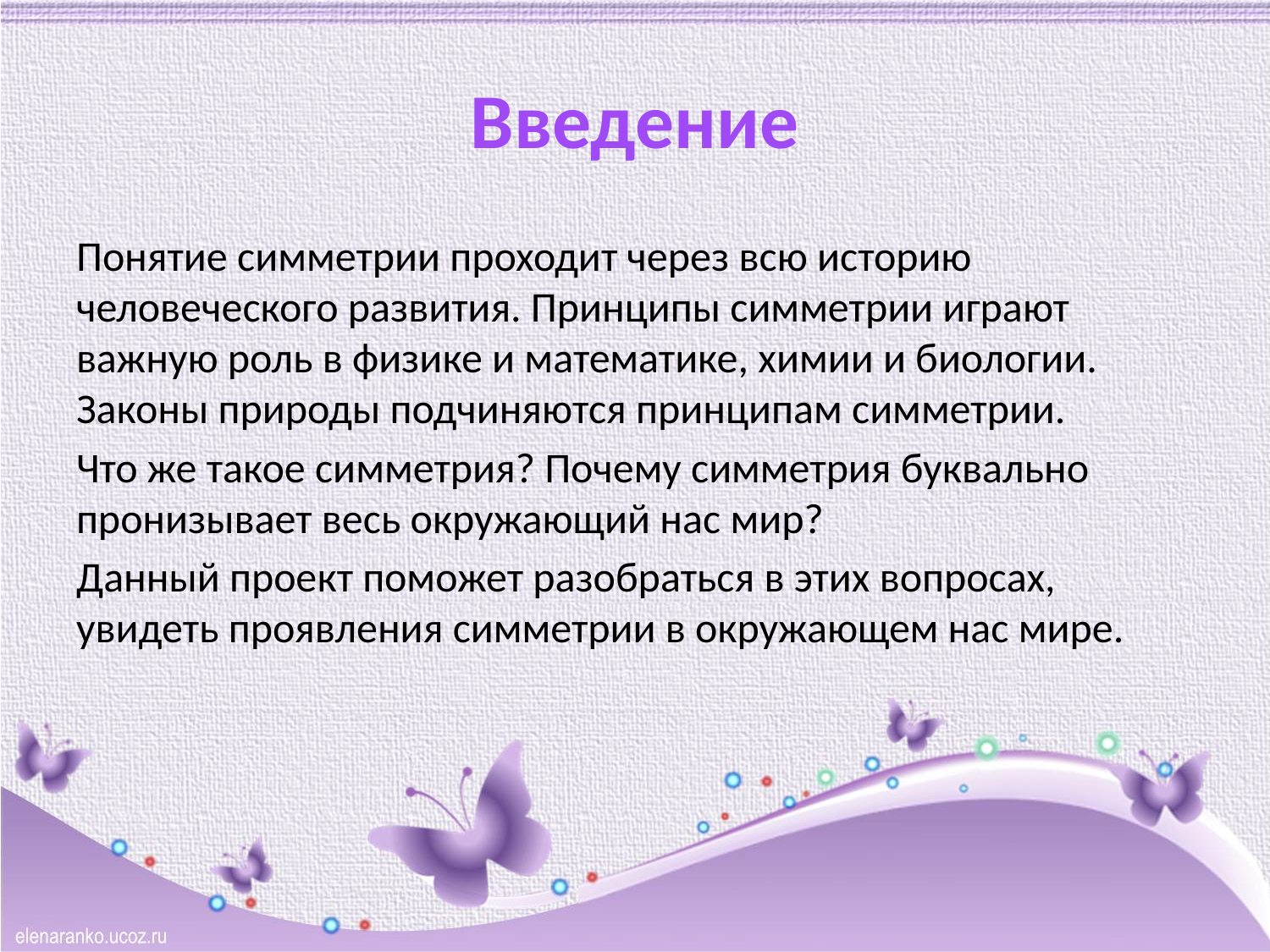

# Введение
Понятие симметрии проходит через всю историю человеческого развития. Принципы симметрии играют важную роль в физике и математике, химии и биологии. Законы природы подчиняются принципам симметрии.
Что же такое симметрия? Почему симметрия буквально пронизывает весь окружающий нас мир?
Данный проект поможет разобраться в этих вопросах, увидеть проявления симметрии в окружающем нас мире.